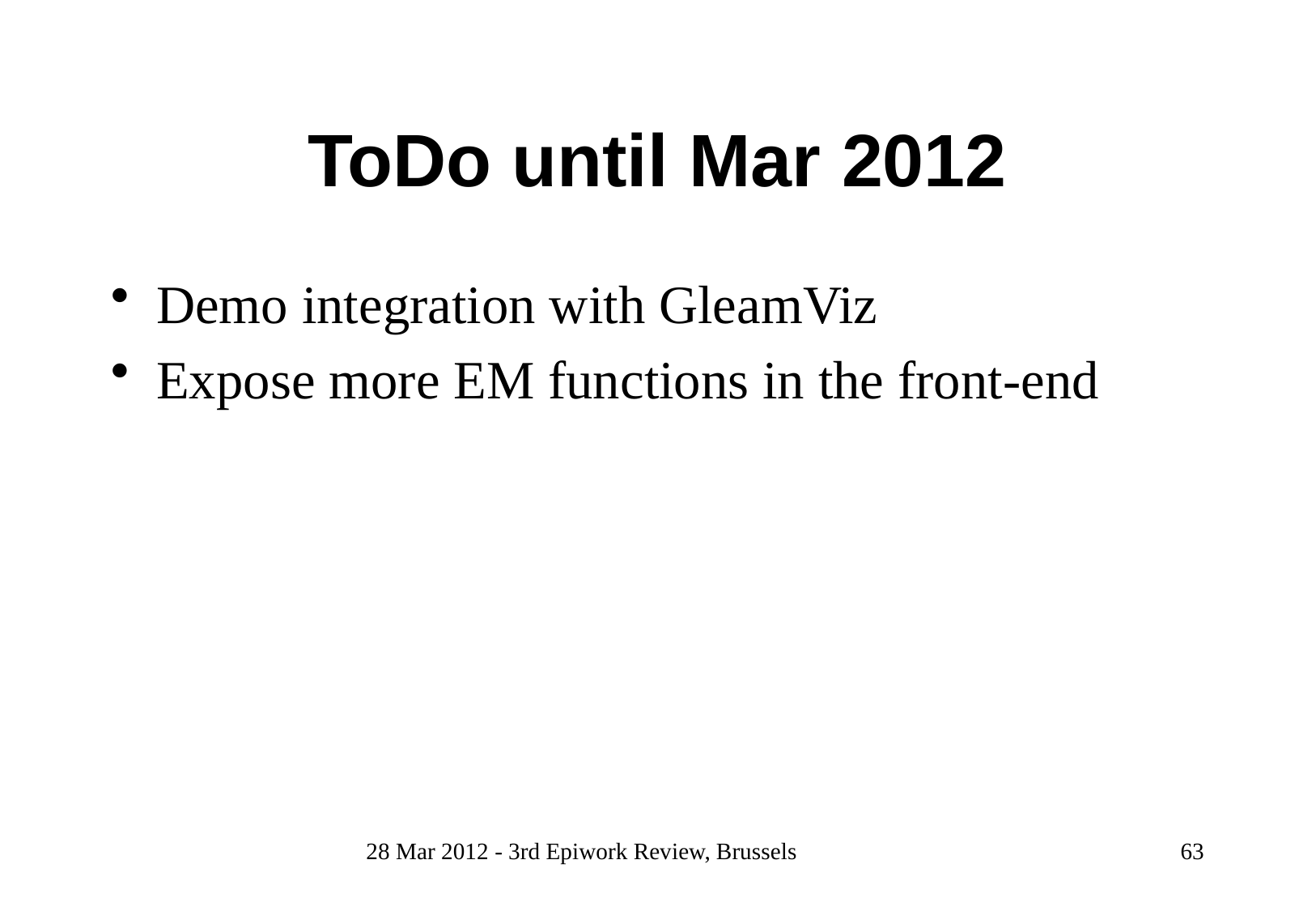

# ToDo until Mar 2012
Demo integration with GleamViz
Expose more EM functions in the front-end

28 Mar 2012 - 3rd Epiwork Review, Brussels
63